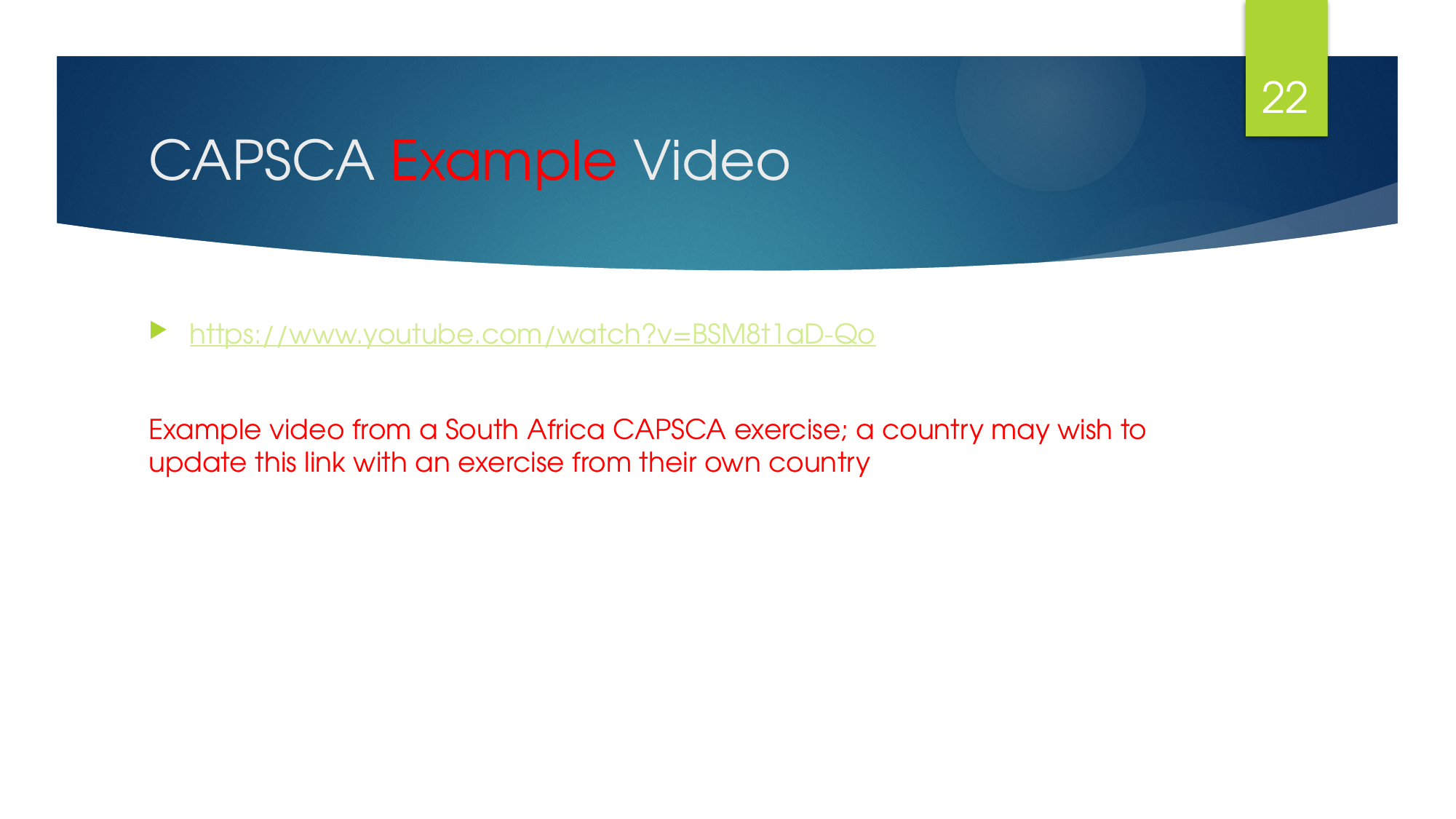

22
# CAPSCA Example Video
https://www.youtube.com/watch?v=BSM8t1aD-Qo

Example video from a South Africa CAPSCA exercise; a country may wish to update this link with an exercise from their own country